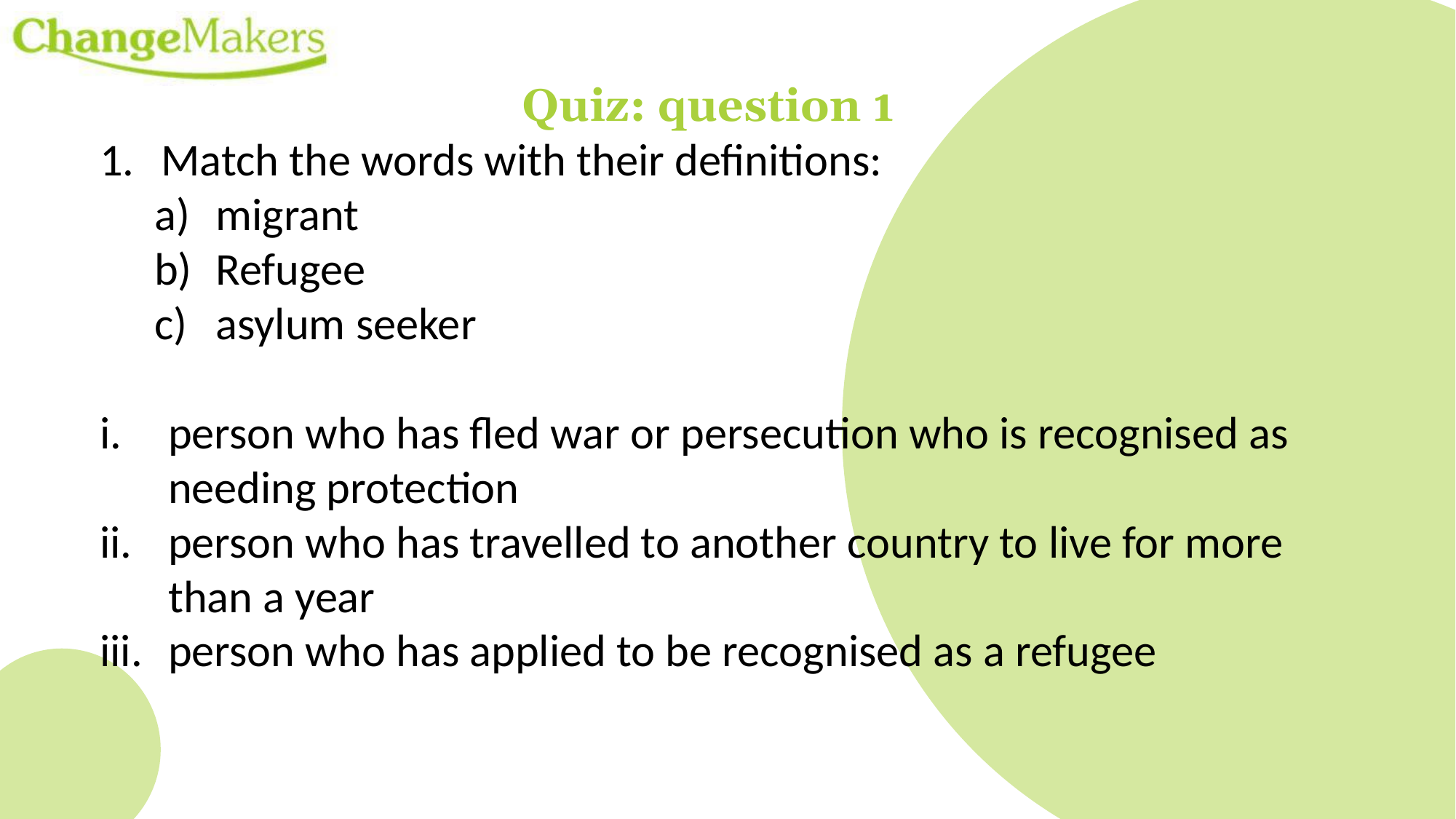

Quiz: question 1
Match the words with their definitions:
migrant
Refugee
asylum seeker

person who has fled war or persecution who is recognised as needing protection
person who has travelled to another country to live for more than a year
person who has applied to be recognised as a refugee